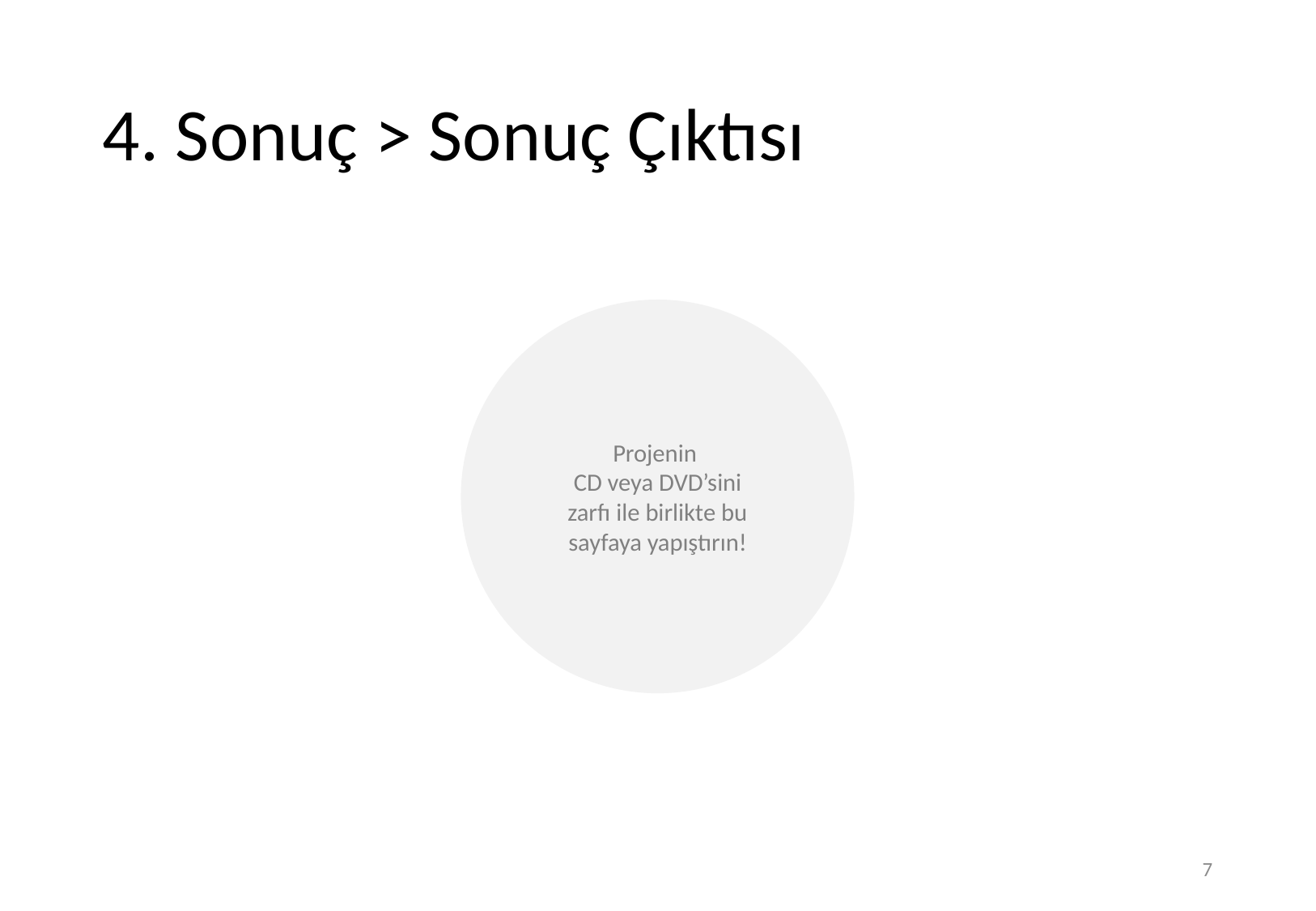

# 4. Sonuç > Sonuç Çıktısı
Projenin
CD veya DVD’sini
zarfı ile birlikte bu sayfaya yapıştırın!
7